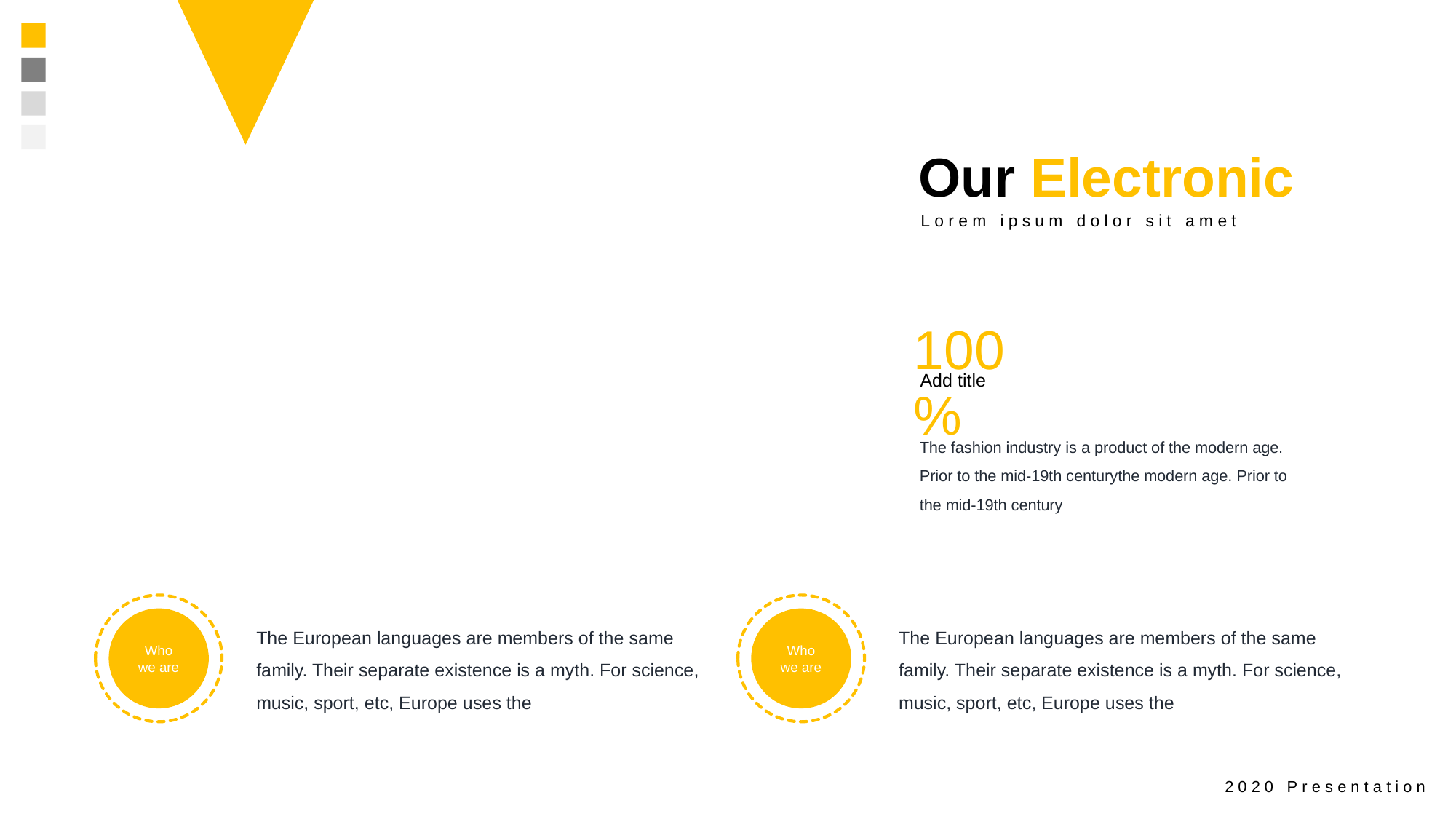

Our Electronic
Lorem ipsum dolor sit amet
100%
Add title
The fashion industry is a product of the modern age. Prior to the mid-19th centurythe modern age. Prior to the mid-19th century

Who we are
Who we are
The European languages are members of the same family. Their separate existence is a myth. For science, music, sport, etc, Europe uses the
The European languages are members of the same family. Their separate existence is a myth. For science, music, sport, etc, Europe uses the
2020 Presentation